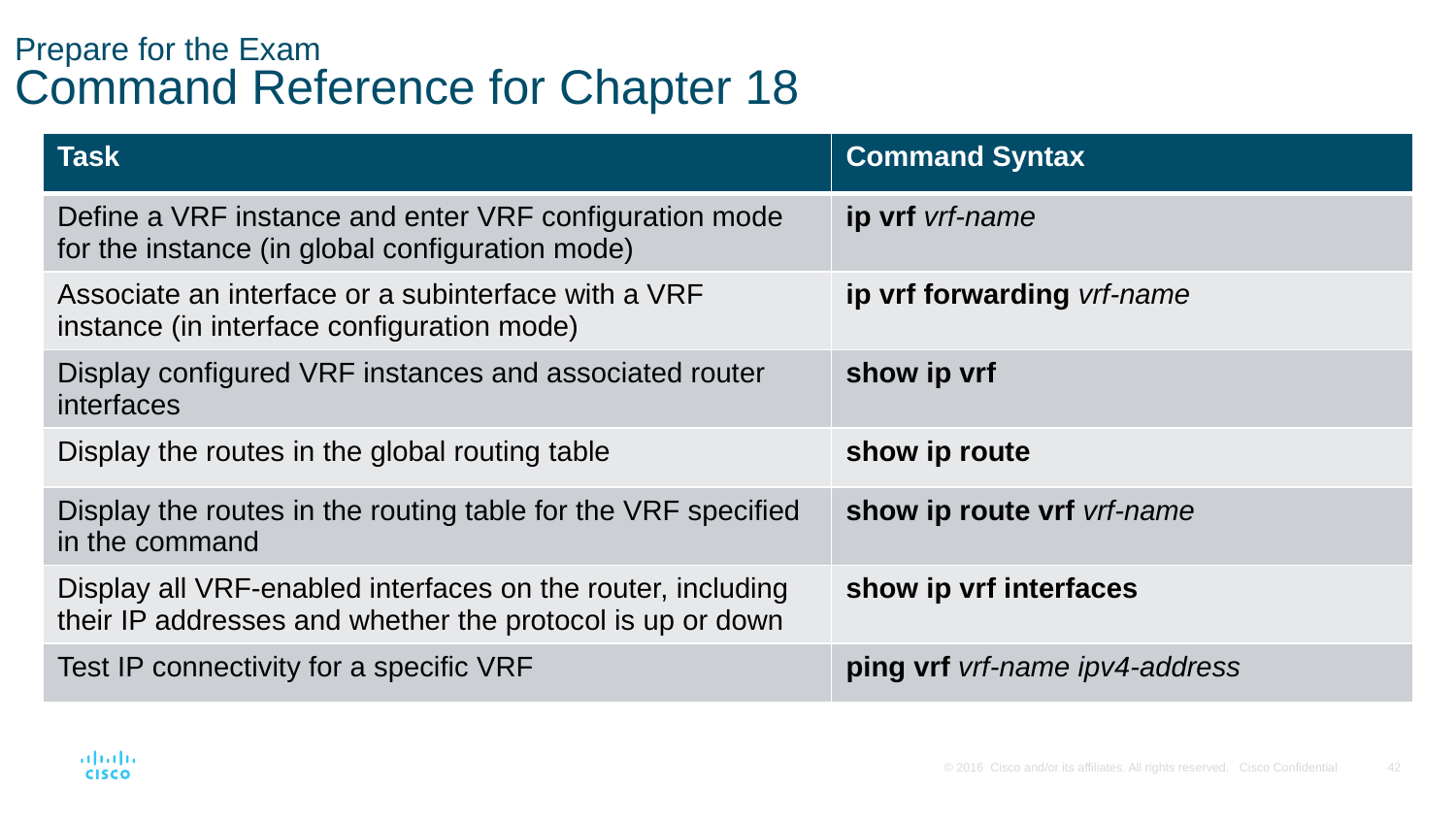

# Prepare for the Exam Command Reference for Chapter 18
| Task | Command Syntax |
| --- | --- |
| Define a VRF instance and enter VRF configuration mode for the instance (in global configuration mode) | ip vrf vrf-name |
| Associate an interface or a subinterface with a VRF instance (in interface configuration mode) | ip vrf forwarding vrf-name |
| Display configured VRF instances and associated router interfaces | show ip vrf |
| Display the routes in the global routing table | show ip route |
| Display the routes in the routing table for the VRF specified in the command | show ip route vrf vrf-name |
| Display all VRF-enabled interfaces on the router, including their IP addresses and whether the protocol is up or down | show ip vrf interfaces |
| Test IP connectivity for a specific VRF | ping vrf vrf-name ipv4-address |